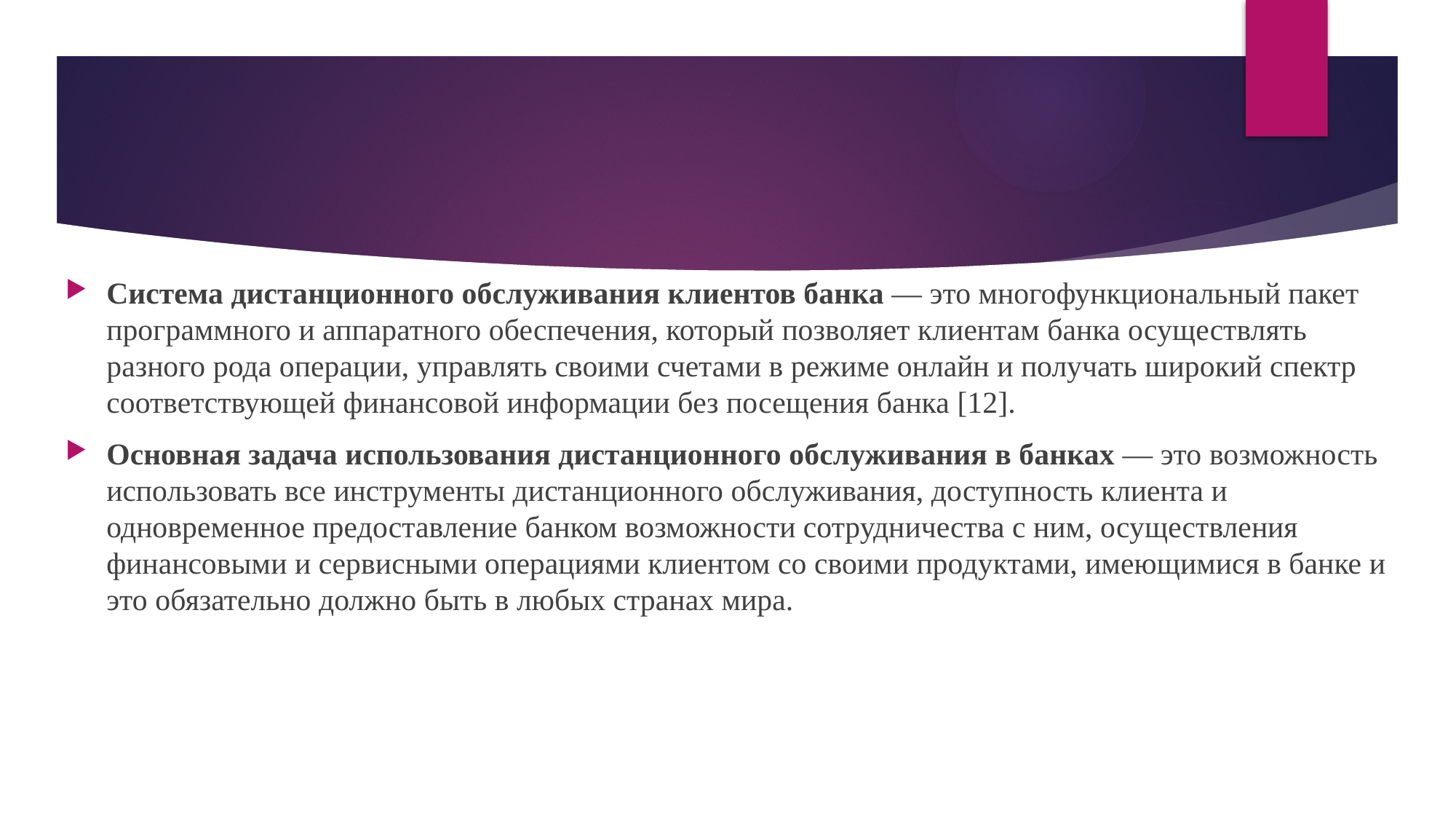

Система дистанционного обслуживания клиентов банка — это многофункциональный пакет программного и аппаратного обеспечения, который позволяет клиентам банка осуществлять разного рода операции, управлять своими счетами в режиме онлайн и получать широкий спектр соответствующей финансовой информации без посещения банка [12].
Основная задача использования дистанционного обслуживания в банках — это возможность использовать все инструменты дистанционного обслуживания, доступность клиента и одновременное предоставление банком возможности сотрудничества с ним, осуществления финансовыми и сервисными операциями клиентом со своими продуктами, имеющимися в банке и это обязательно должно быть в любых странах мира.